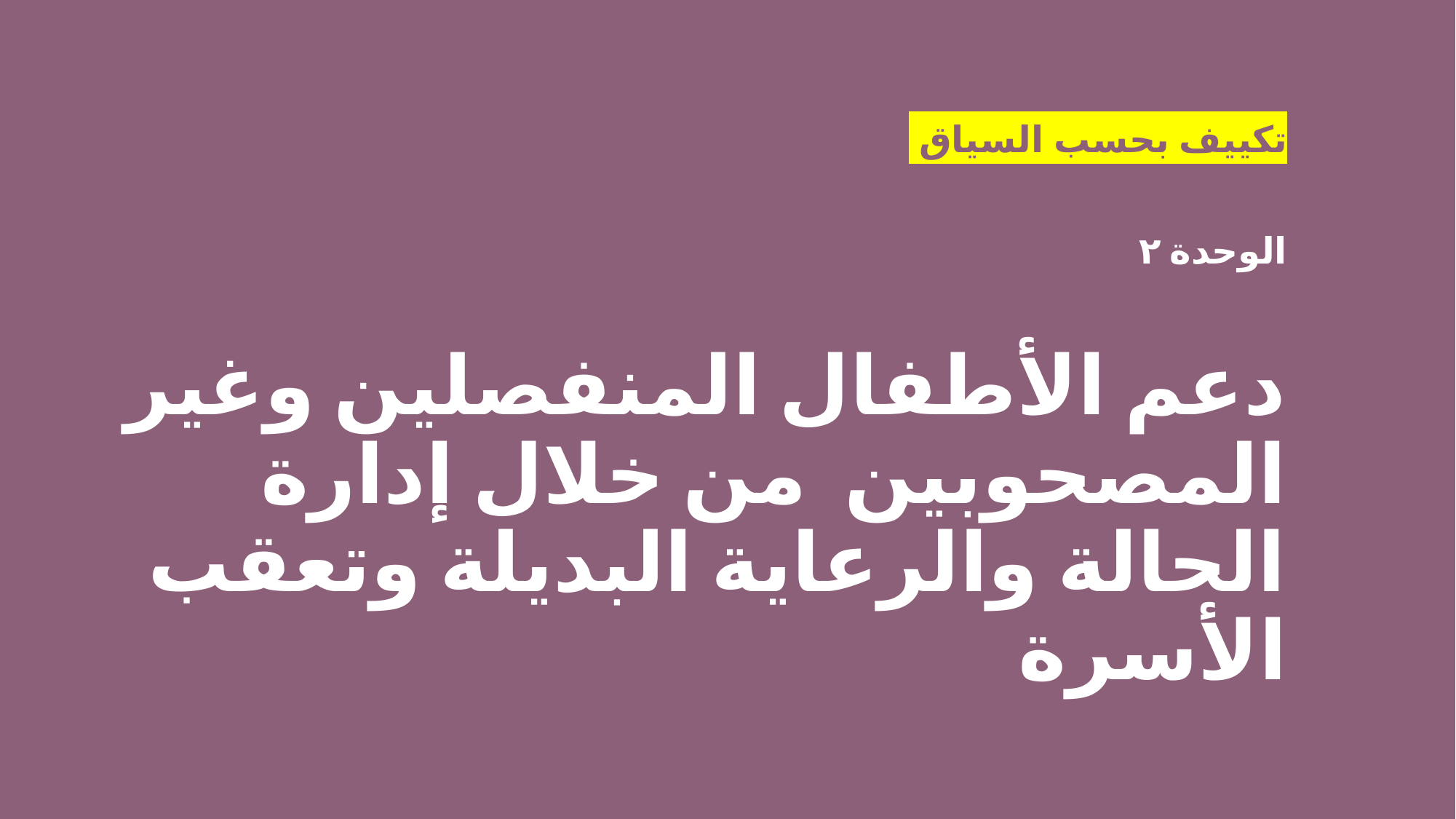

تكييف بحسب السياق

الوحدة ٢
دعم الأطفال المنفصلين وغير المصحوبين  من خلال إدارة الحالة والرعاية البديلة وتعقب الأسرة